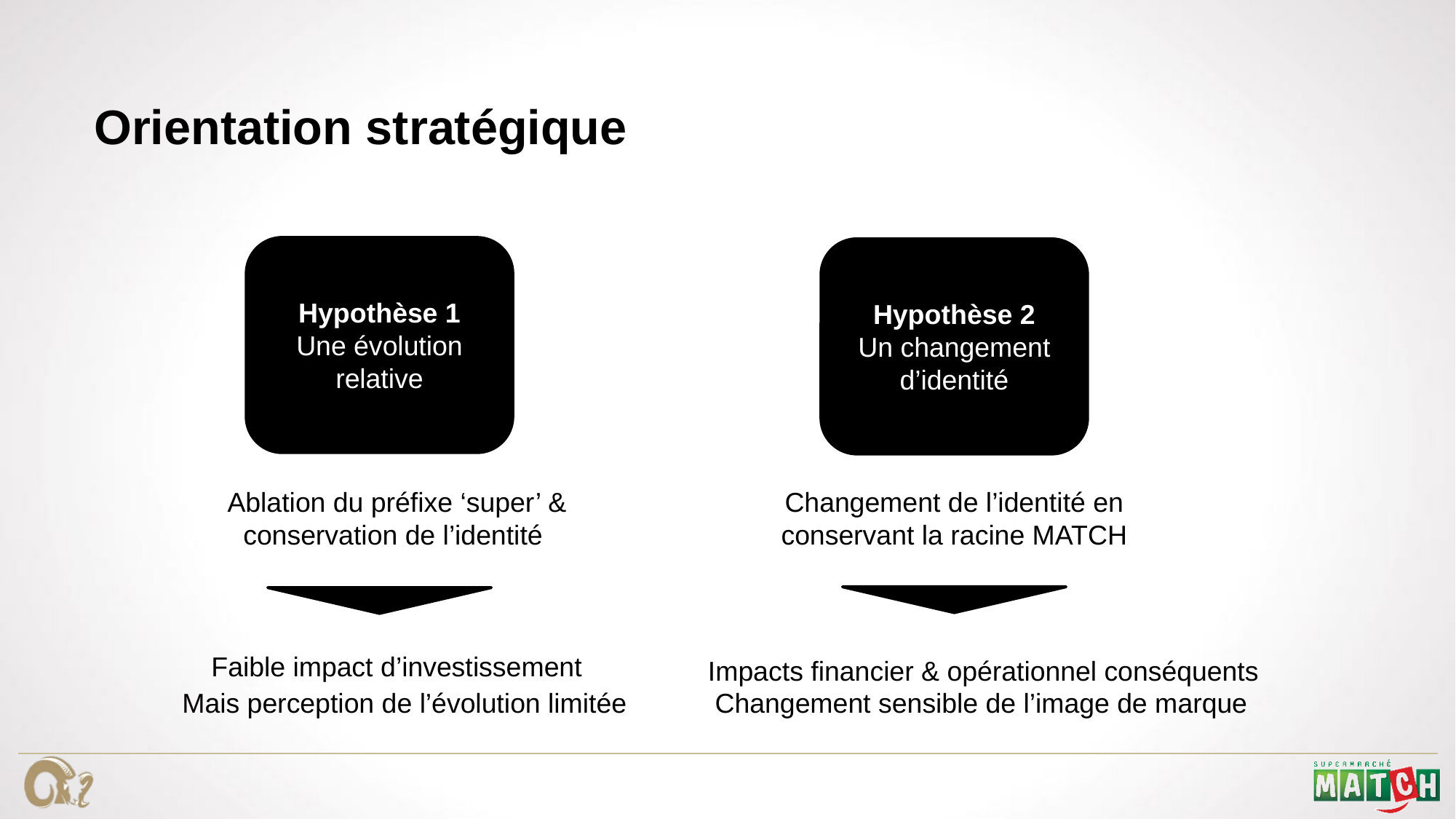

Orientation stratégique

Hypothèse 1
Une évolution relative
Hypothèse 2
Un changement d’identité
Ablation du préfixe ‘super’ &
conservation de l’identité
Changement de l’identité en conservant la racine MATCH

Faible impact d’investissement
Impacts financier & opérationnel conséquents
Mais perception de l’évolution limitée
Changement sensible de l’image de marque